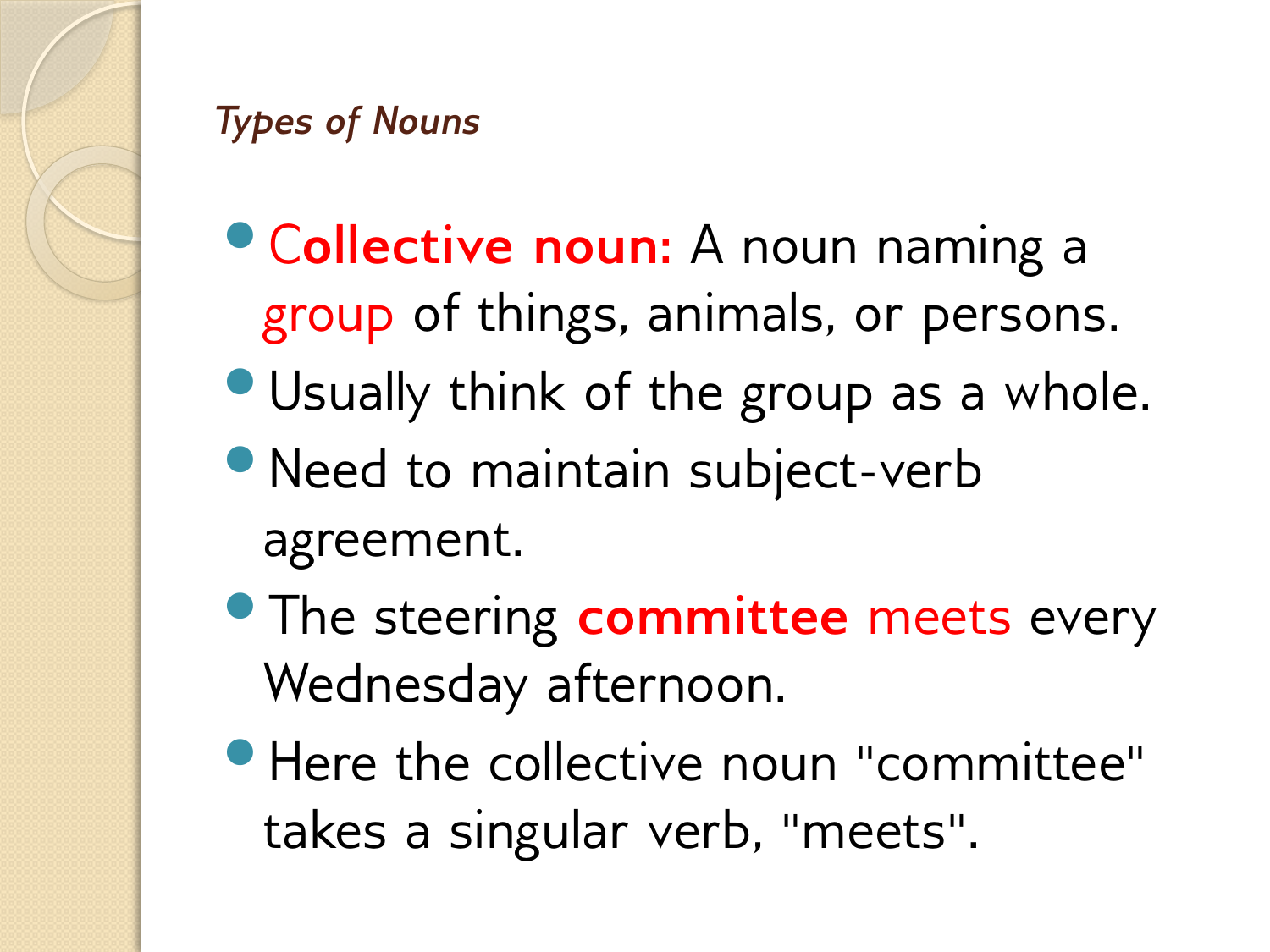

# Types of Nouns
Collective noun: A noun naming a group of things, animals, or persons.
Usually think of the group as a whole.
Need to maintain subject-verb agreement.
The steering committee meets every Wednesday afternoon.
Here the collective noun "committee" takes a singular verb, "meets".